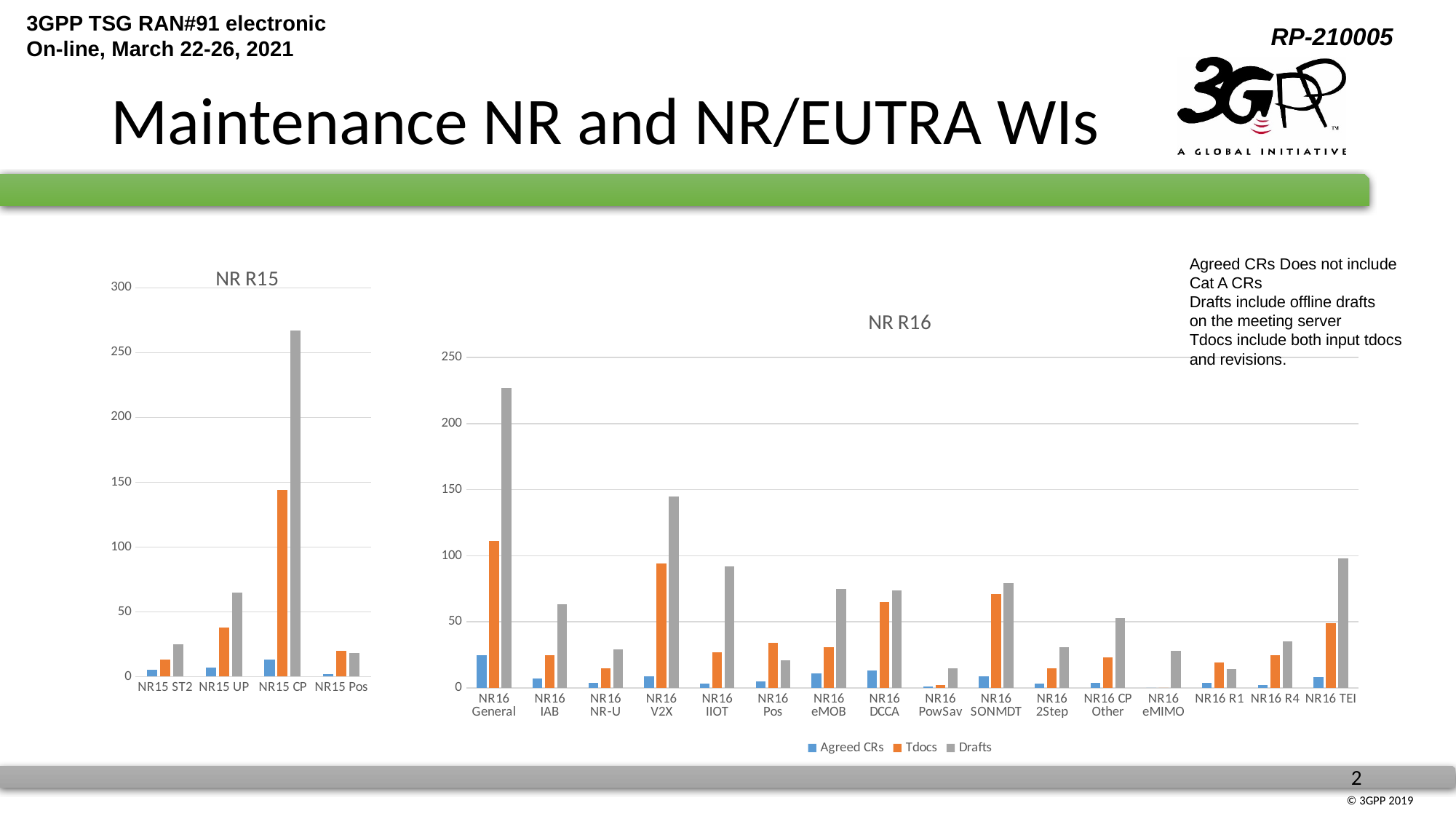

# Maintenance NR and NR/EUTRA WIs

### Chart: NR R15

| Category | Agreed CRs | Tdocs | Draft Files |
|---|---|---|---|
| NR15 ST2 | 5.0 | 13.0 | 25.0 |
| NR15 UP | 7.0 | 38.0 | 65.0 |
| NR15 CP | 13.0 | 144.0 | 267.0 |
| NR15 Pos | 2.0 | 20.0 | 18.0 |
Agreed CRs Does not include
Cat A CRs
Drafts include offline drafts
on the meeting server
Tdocs include both input tdocs
and revisions.

### Chart: NR R16

| Category | Agreed CRs | Tdocs | Drafts |
|---|---|---|---|
| NR16 General | 25.0 | 111.0 | 227.0 |
| NR16 IAB | 7.0 | 25.0 | 63.0 |
| NR16 NR-U | 4.0 | 15.0 | 29.0 |
| NR16 V2X | 9.0 | 94.0 | 145.0 |
| NR16 IIOT | 3.0 | 27.0 | 92.0 |
| NR16 Pos | 5.0 | 34.0 | 21.0 |
| NR16 eMOB | 11.0 | 31.0 | 75.0 |
| NR16 DCCA | 13.0 | 65.0 | 74.0 |
| NR16 PowSav | 1.0 | 2.0 | 15.0 |
| NR16 SONMDT | 9.0 | 71.0 | 79.0 |
| NR16 2Step | 3.0 | 15.0 | 31.0 |
| NR16 CP Other | 4.0 | 23.0 | 53.0 |
| NR16 eMIMO | 0.0 | 0.0 | 28.0 |
| NR16 R1 | 4.0 | 19.0 | 14.0 |
| NR16 R4 | 2.0 | 25.0 | 35.0 |
| NR16 TEI | 8.0 | 49.0 | 98.0 |